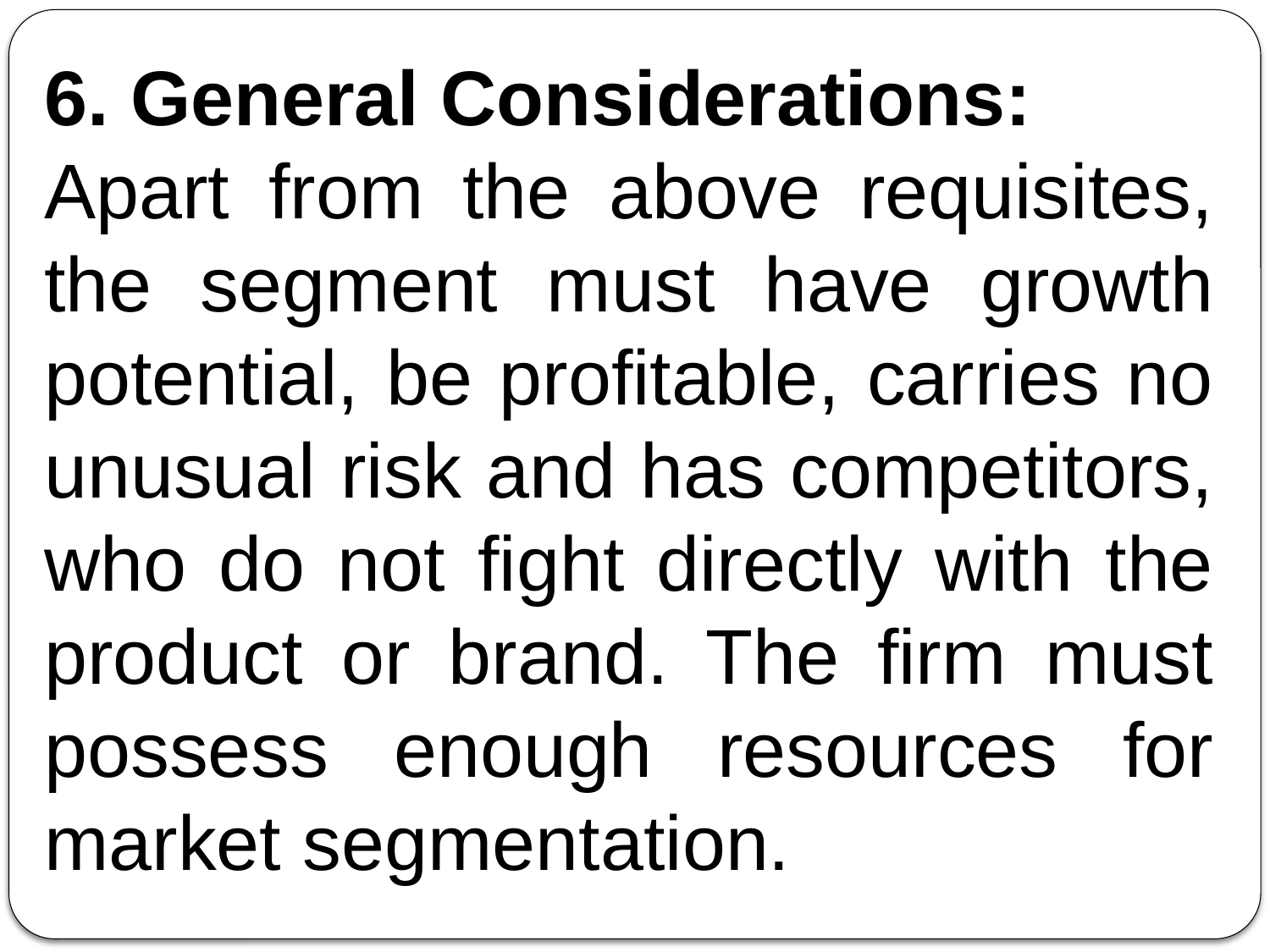

6. General Considerations:
Apart from the above requisites, the segment must have growth potential, be profitable, carries no unusual risk and has competitors, who do not fight directly with the product or brand. The firm must possess enough resources for market segmentation.